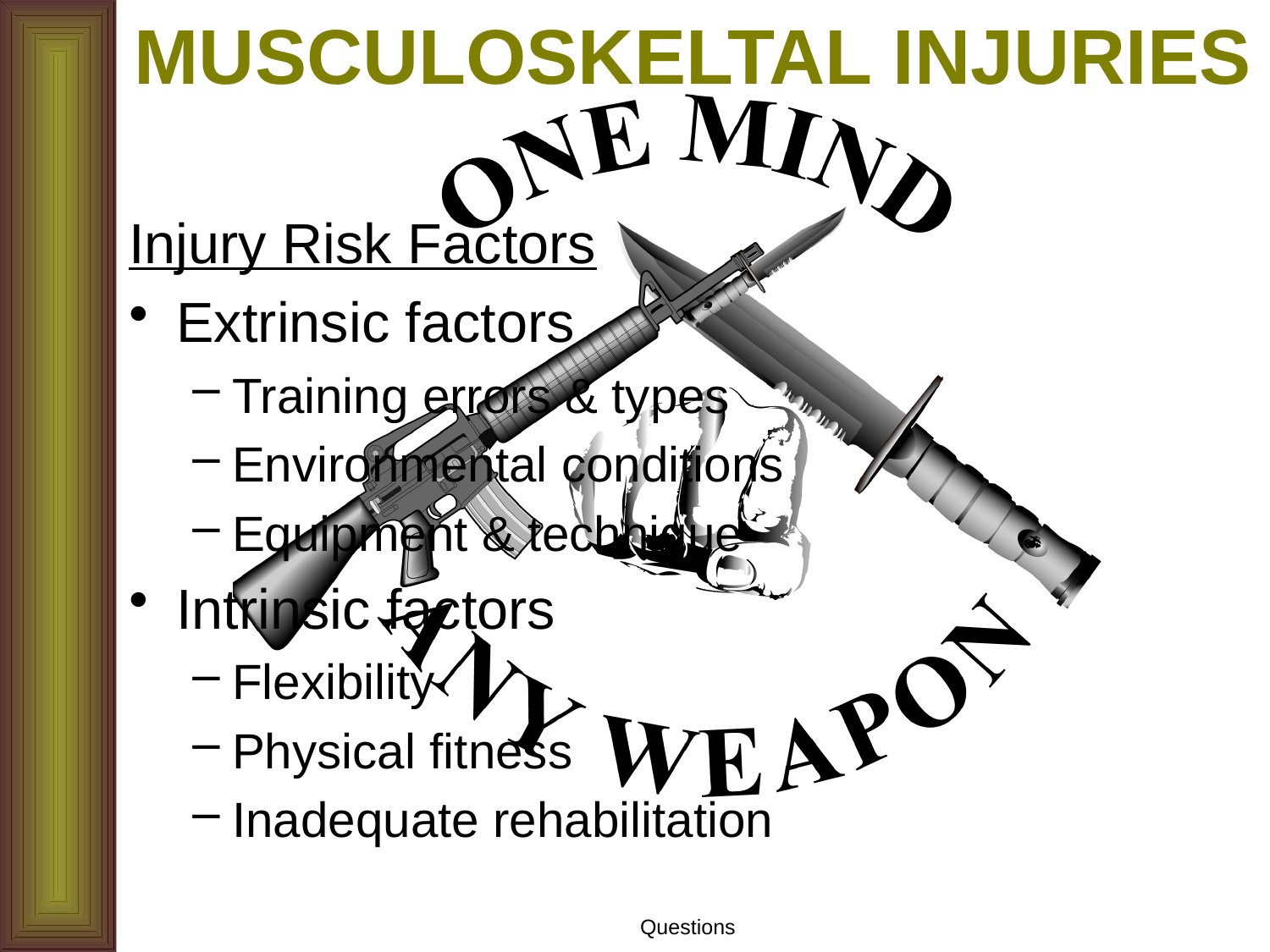

# MUSCULOSKELTAL INJURIES
Injury Risk Factors
Extrinsic factors
Training errors & types
Environmental conditions
Equipment & technique
Intrinsic factors
Flexibility
Physical fitness
Inadequate rehabilitation
Questions